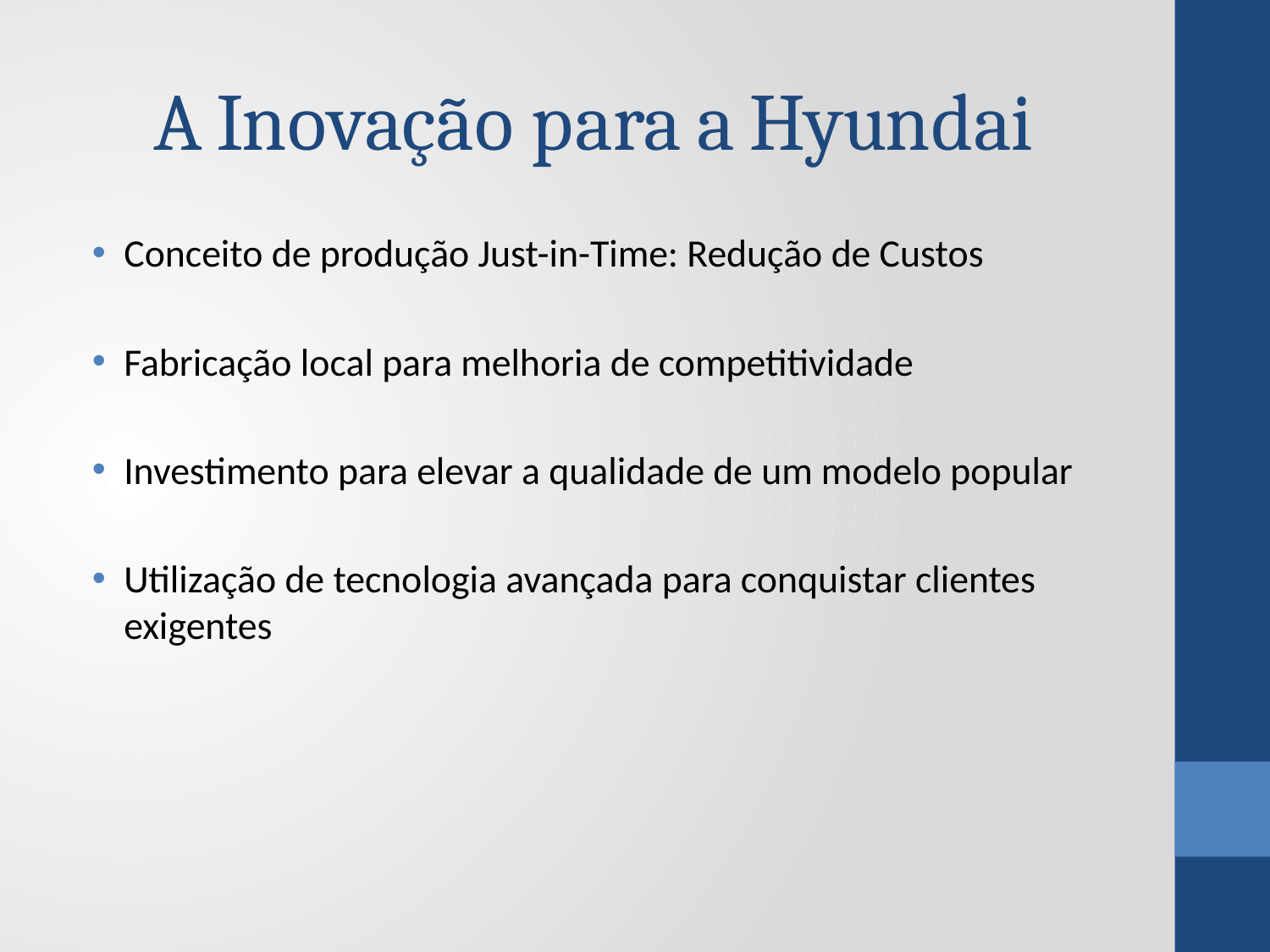

# A Inovação para a Hyundai
Conceito de produção Just-in-Time: Redução de Custos

Fabricação local para melhoria de competitividade

Investimento para elevar a qualidade de um modelo popular

Utilização de tecnologia avançada para conquistar clientes exigentes